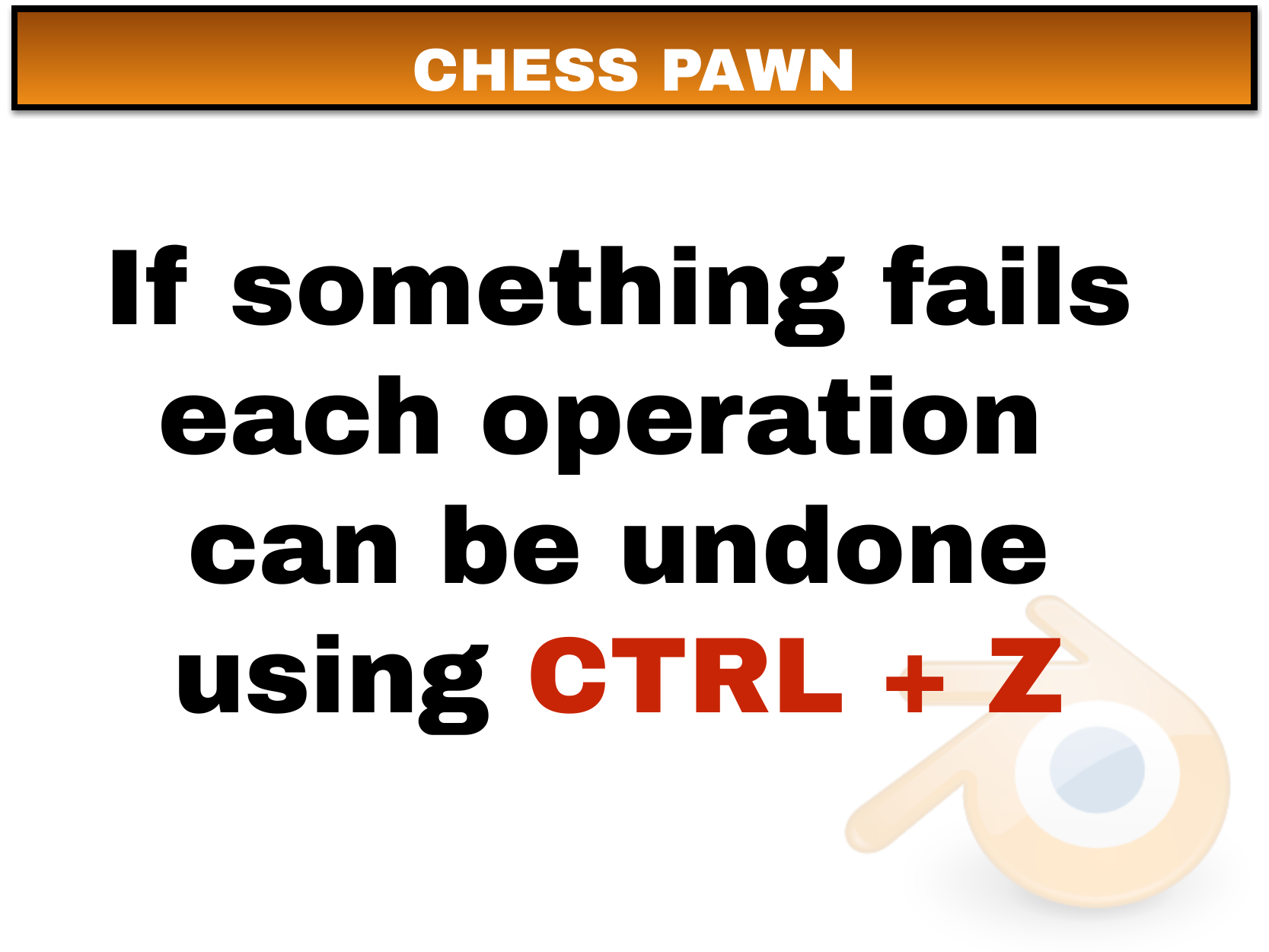

If something fails each operation
can be undone using CTRL + Z